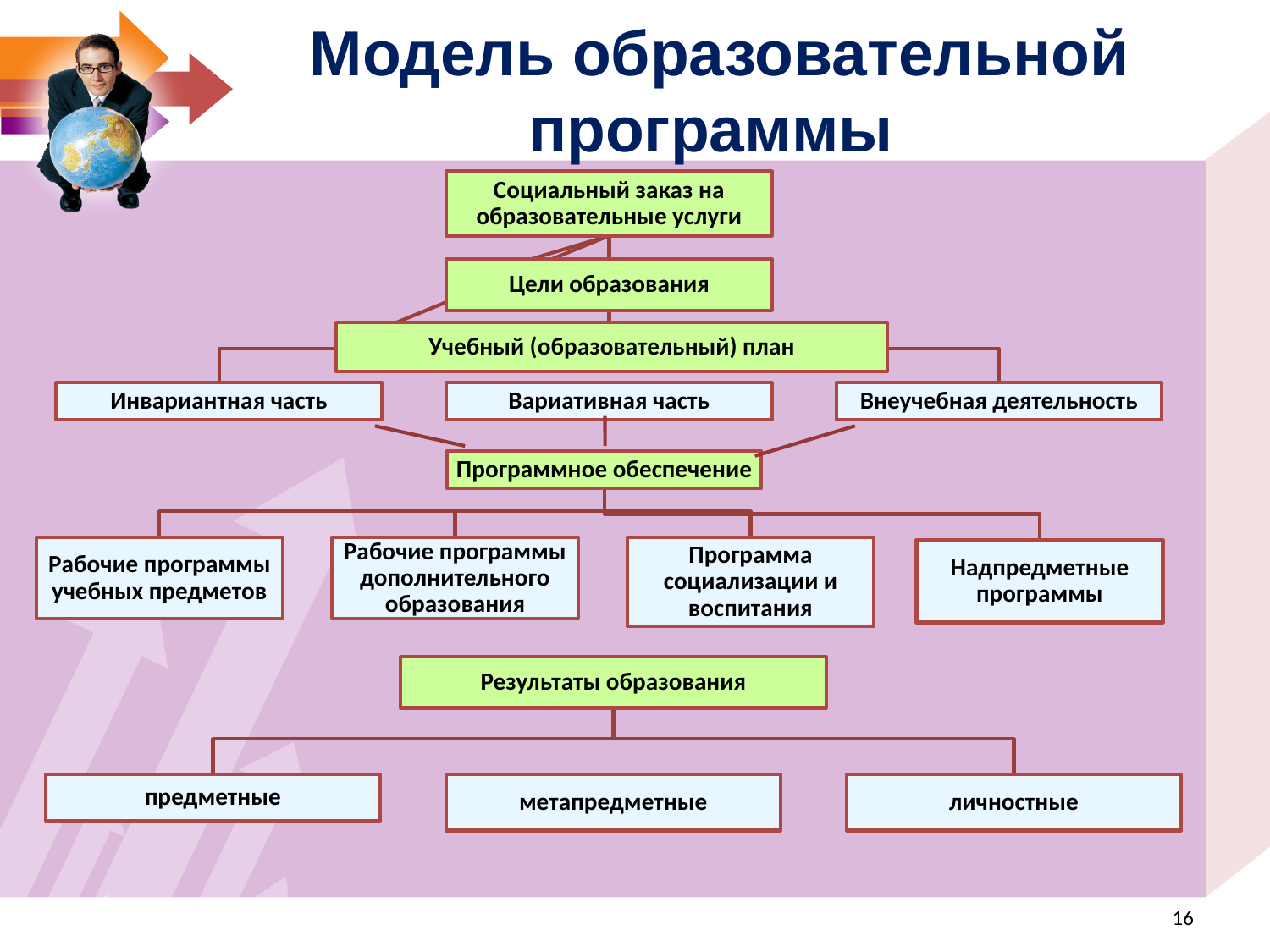

Модель образовательной программы
Социальный заказ на образовательные услуги

Цели образования
Учебный (образовательный) план
Инвариантная часть
Вариативная часть
Внеучебная деятельность

Программное обеспечение

Рабочие программы учебных предметов
Рабочие программы дополнительного образования
Программа социализации и воспитания
Надпредметные программы
Результаты образования

предметные
метапредметные
личностные
16